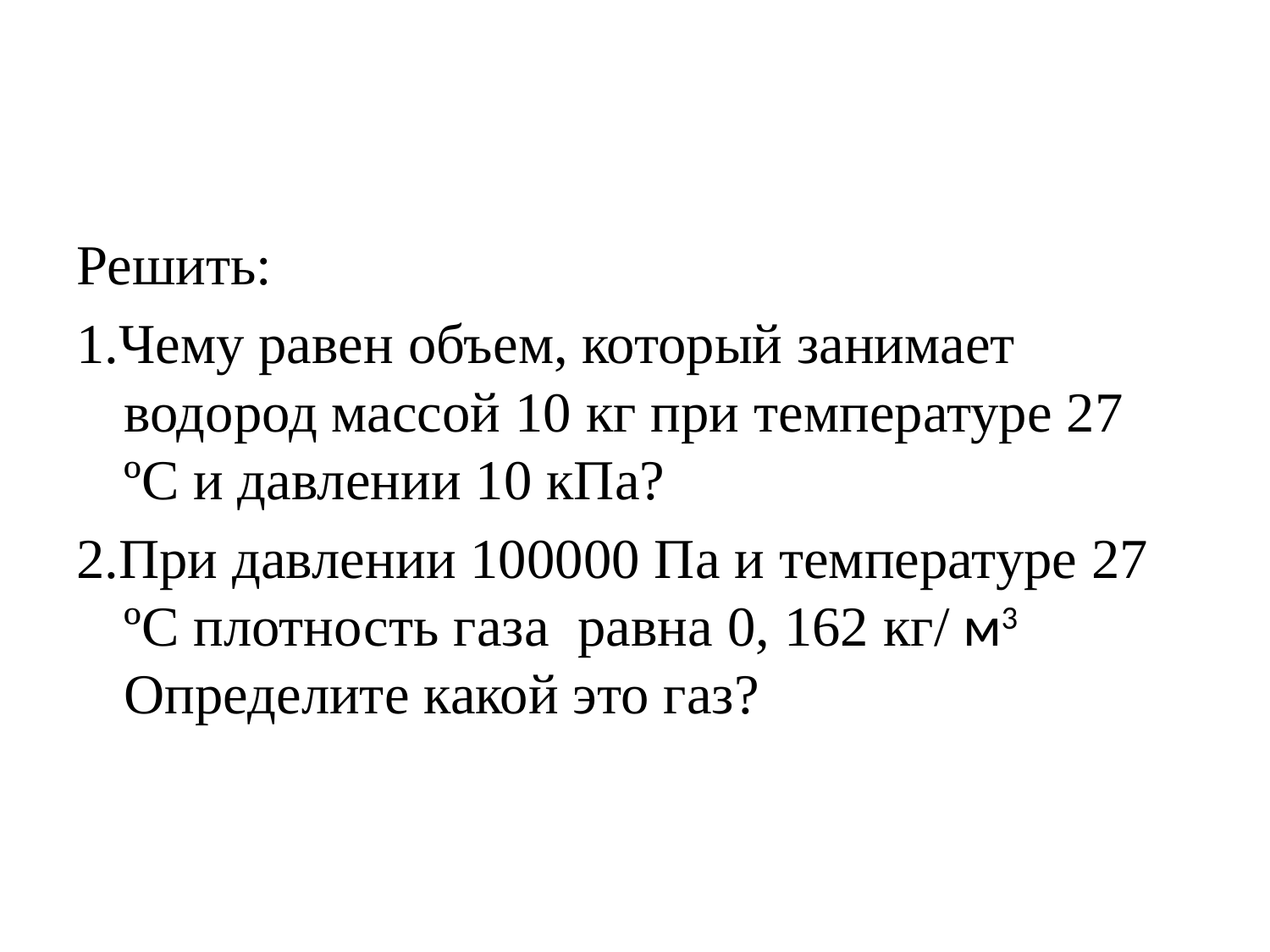

#
Решить:
1.Чему равен объем, который занимает водород массой 10 кг при температуре 27 ºС и давлении 10 кПа?
2.При давлении 100000 Па и температуре 27 ºС плотность газа  равна 0, 162 кг/ м3  Определите какой это газ?